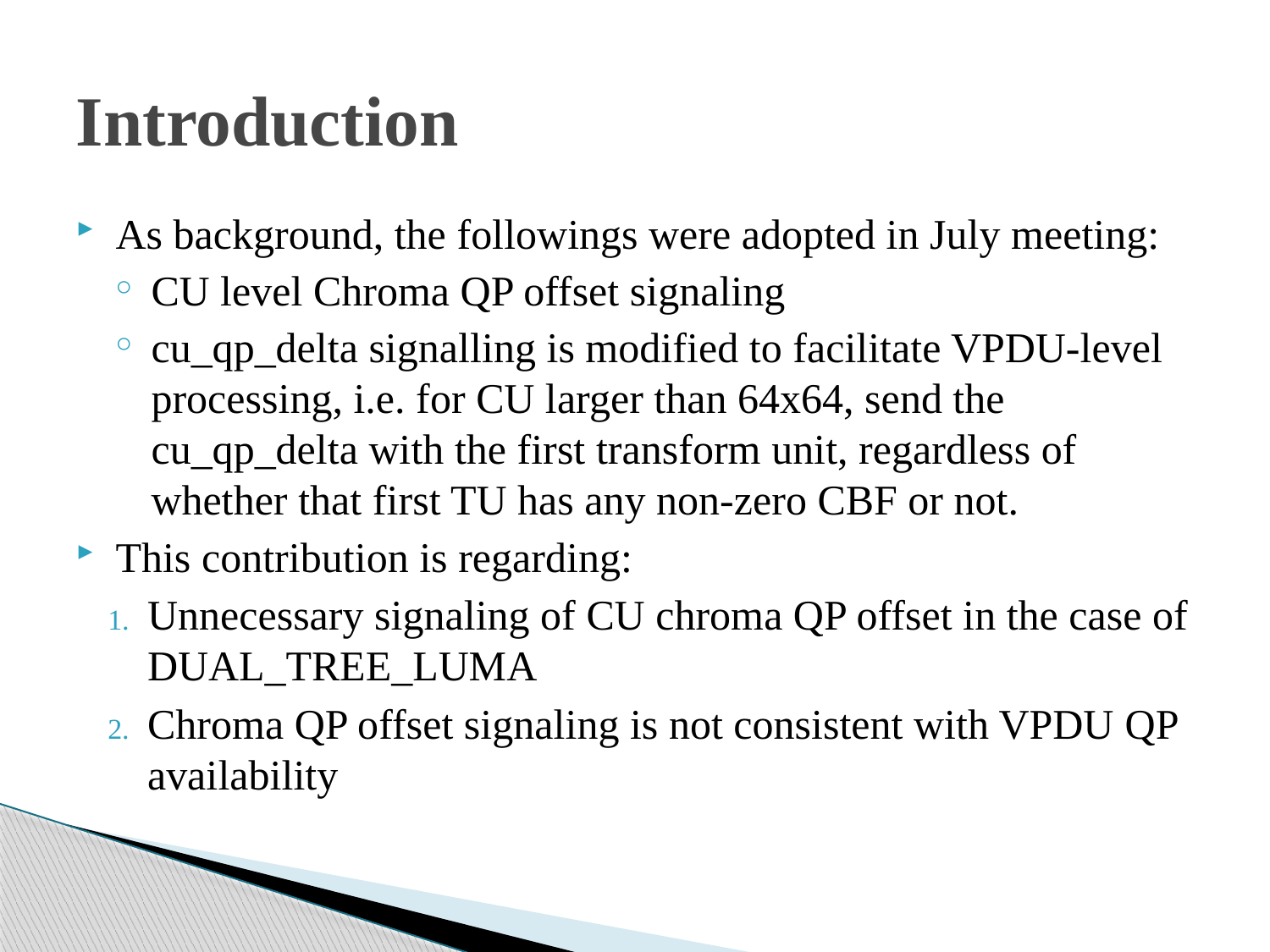

# Introduction
As background, the followings were adopted in July meeting:
CU level Chroma QP offset signaling
cu_qp_delta signalling is modified to facilitate VPDU-level processing, i.e. for CU larger than 64x64, send the cu_qp_delta with the first transform unit, regardless of whether that first TU has any non-zero CBF or not.
This contribution is regarding:
Unnecessary signaling of CU chroma QP offset in the case of DUAL_TREE_LUMA
Chroma QP offset signaling is not consistent with VPDU QP availability